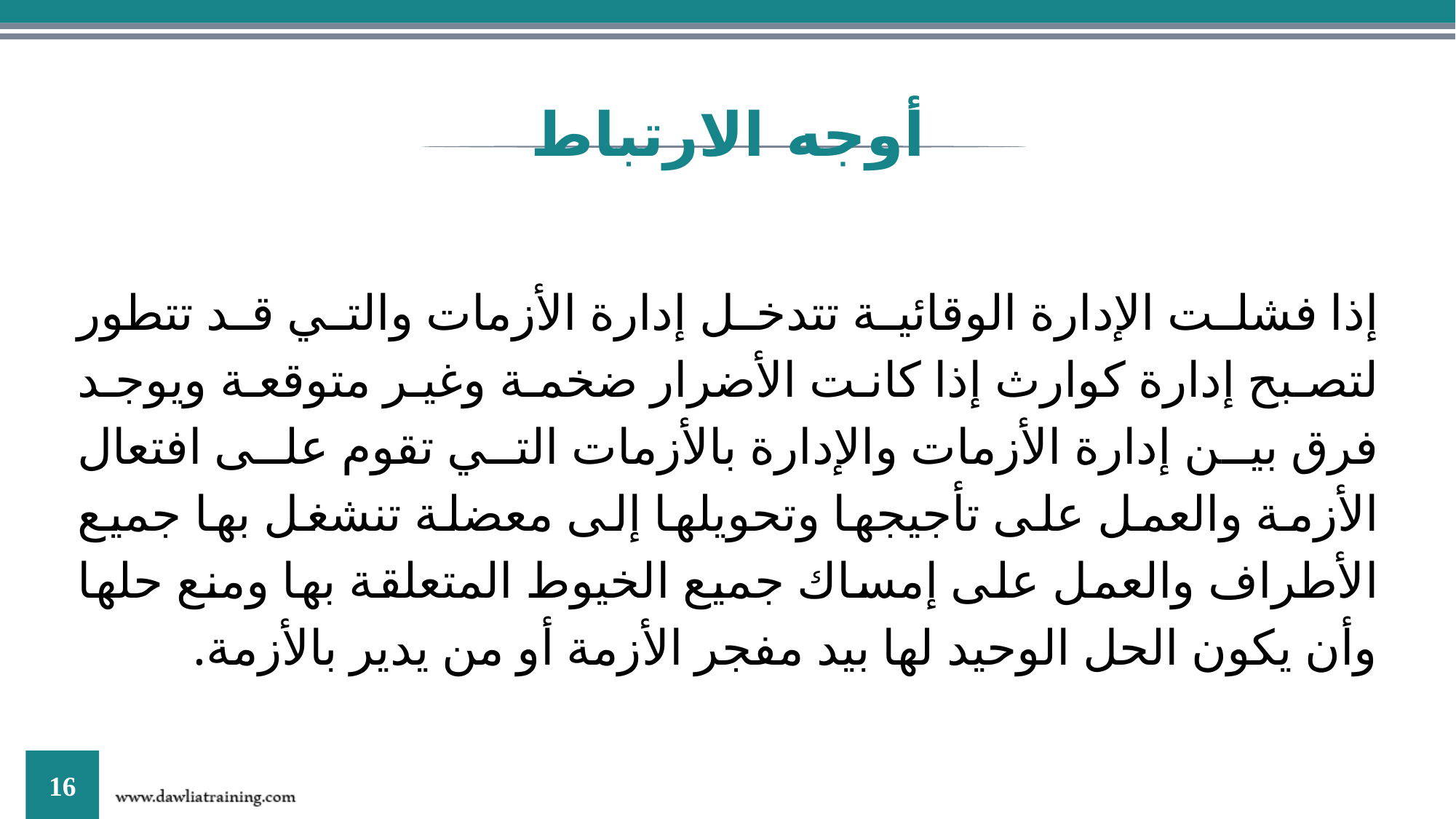

أوجه الارتباط
إذا فشلت الإدارة الوقائية تتدخل إدارة الأزمات والتي قد تتطور لتصبح إدارة كوارث إذا كانت الأضرار ضخمة وغير متوقعة ويوجد فرق بين إدارة الأزمات والإدارة بالأزمات التي تقوم على افتعال الأزمة والعمل على تأجيجها وتحويلها إلى معضلة تنشغل بها جميع الأطراف والعمل على إمساك جميع الخيوط المتعلقة بها ومنع حلها وأن يكون الحل الوحيد لها بيد مفجر الأزمة أو من يدير بالأزمة.